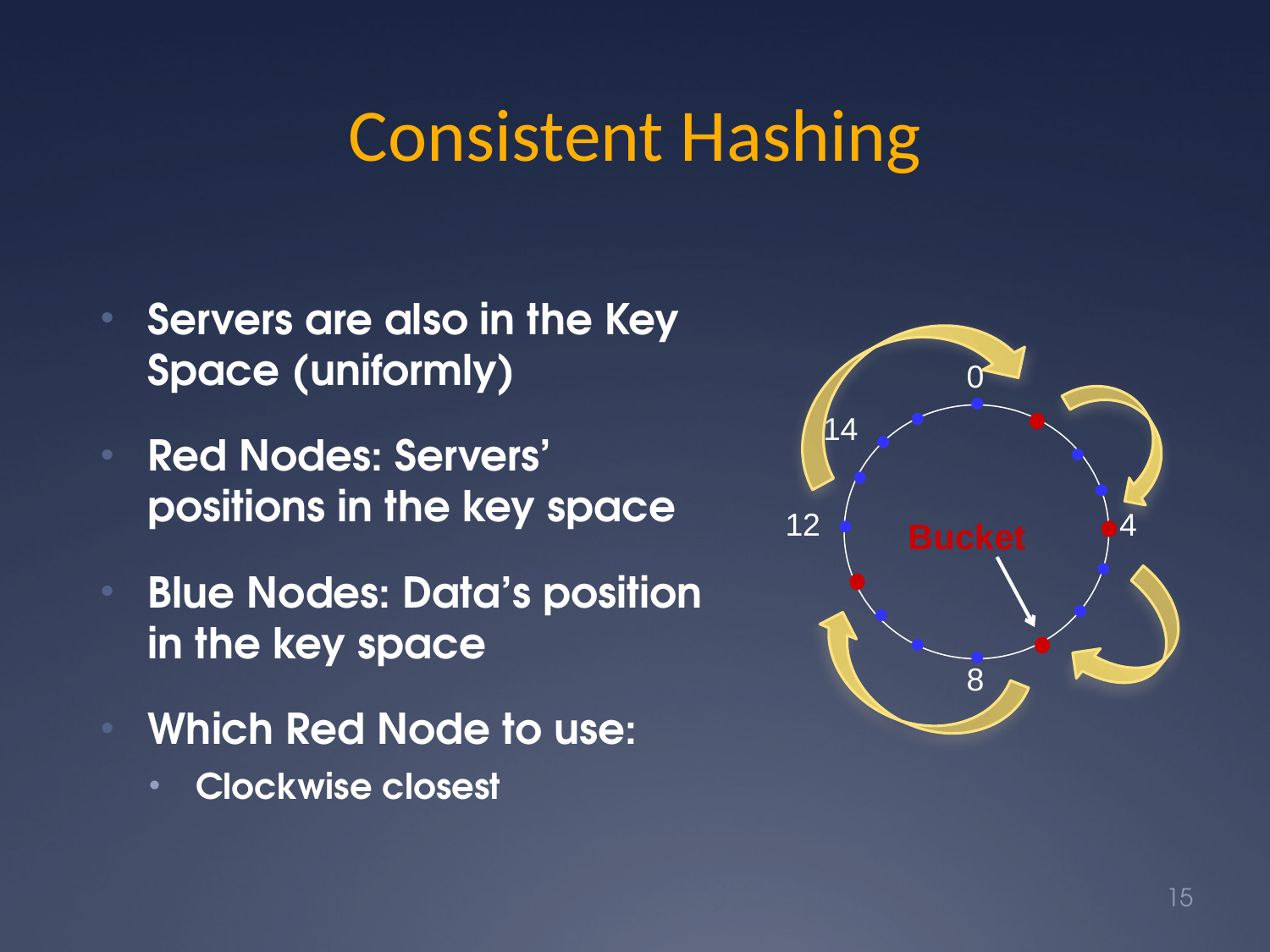

# Consistent Hashing
Servers are also in the Key Space (uniformly)
Red Nodes: Servers’ positions in the key space
Blue Nodes: Data’s position in the key space
Which Red Node to use:
Clockwise closest

0

14

12
4
Bucket

8
15